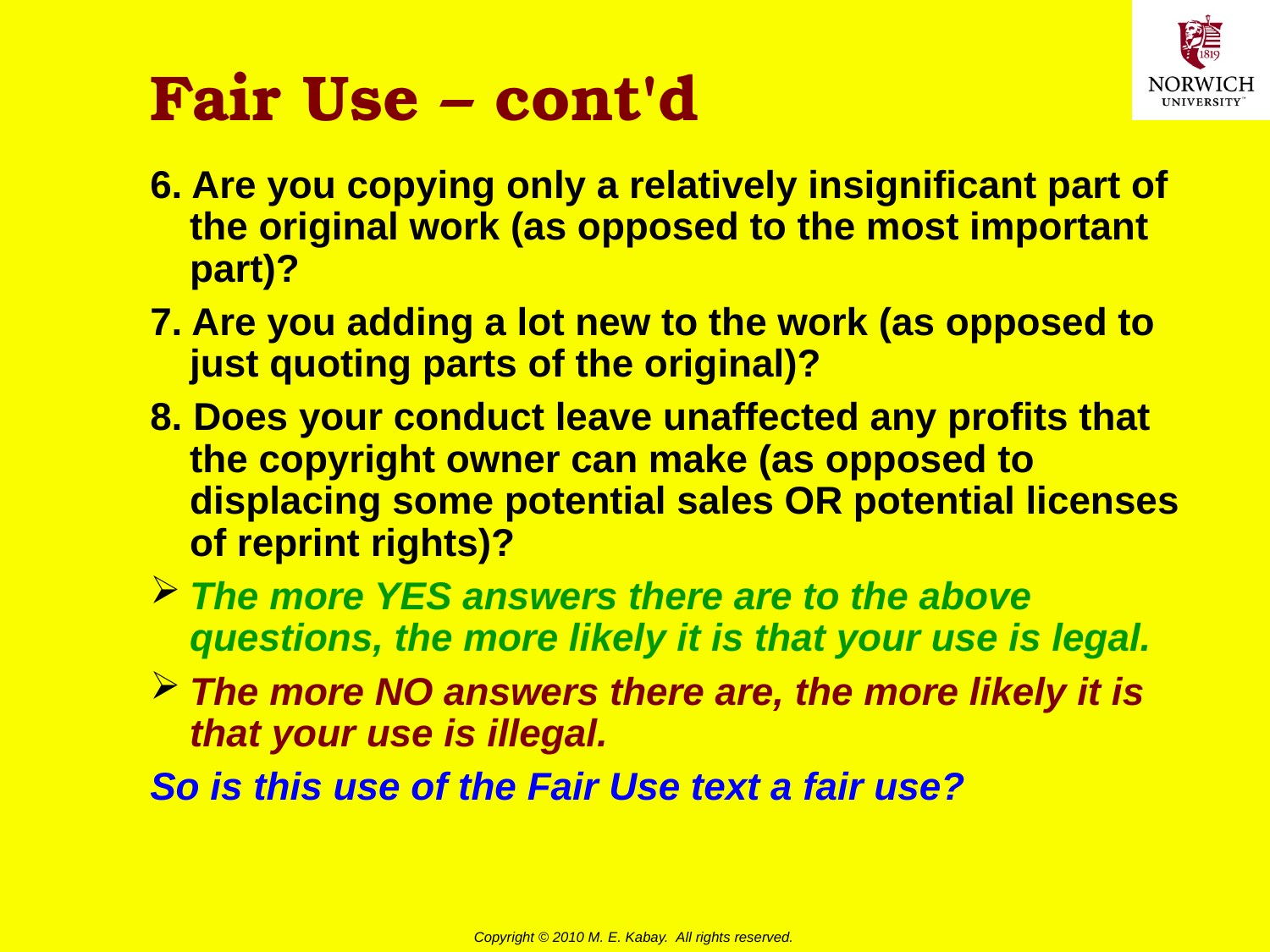

# Fair Use – cont'd
6. Are you copying only a relatively insignificant part of the original work (as opposed to the most important part)?
7. Are you adding a lot new to the work (as opposed to just quoting parts of the original)?
8. Does your conduct leave unaffected any profits that the copyright owner can make (as opposed to displacing some potential sales OR potential licenses of reprint rights)?
The more YES answers there are to the above questions, the more likely it is that your use is legal.
The more NO answers there are, the more likely it is that your use is illegal.
So is this use of the Fair Use text a fair use?